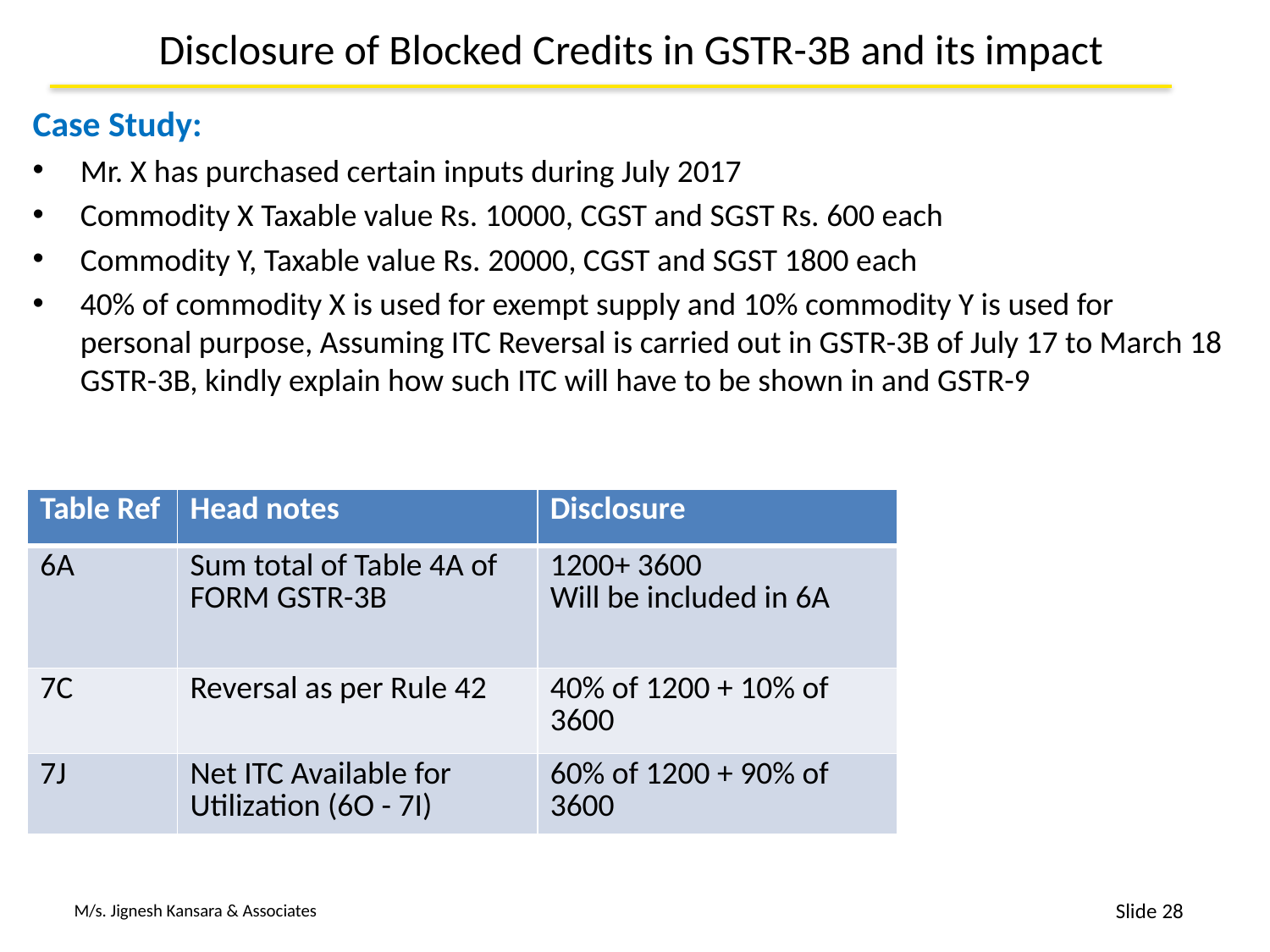

# Disclosure of Blocked Credits in GSTR-3B and its impact
Case Study:
Mr. X has purchased certain inputs during July 2017
Commodity X Taxable value Rs. 10000, CGST and SGST Rs. 600 each
Commodity Y, Taxable value Rs. 20000, CGST and SGST 1800 each
40% of commodity X is used for exempt supply and 10% commodity Y is used for personal purpose, Assuming ITC Reversal is carried out in GSTR-3B of July 17 to March 18 GSTR-3B, kindly explain how such ITC will have to be shown in and GSTR-9

| Table Ref | Head notes | Disclosure |
| --- | --- | --- |
| 6A | Sum total of Table 4A of FORM GSTR-3B | 1200+ 3600 Will be included in 6A |
| 7C | Reversal as per Rule 42 | 40% of 1200 + 10% of 3600 |
| 7J | Net ITC Available for Utilization (6O - 7I) | 60% of 1200 + 90% of 3600 |
28